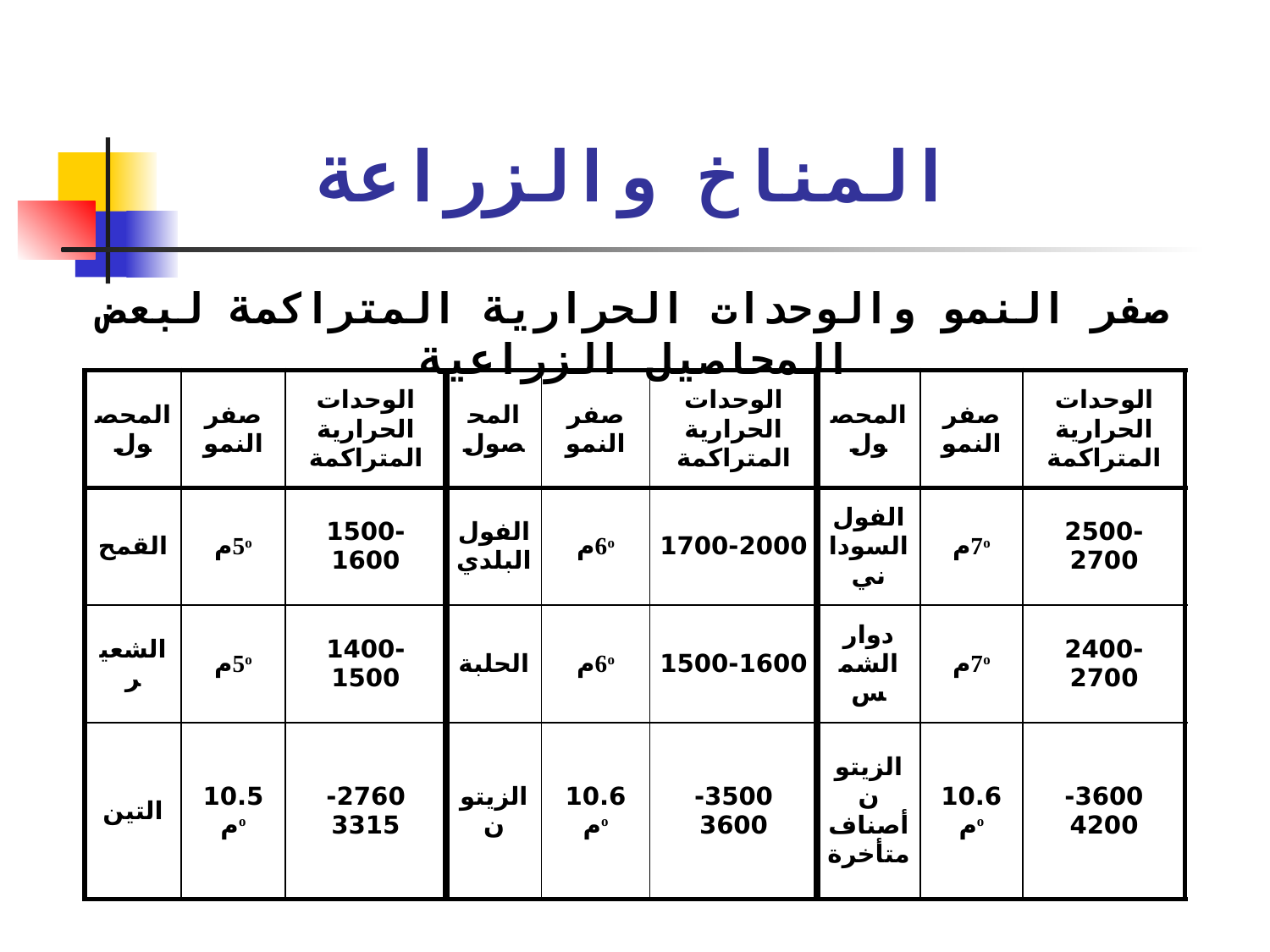

# المناخ والزراعة
صفر النمو والوحدات الحرارية المتراكمة لبعض المحاصيل الزراعية

| المحصول | صفر النمو | الوحدات الحرارية المتراكمة | المحصول | صفر النمو | الوحدات الحرارية المتراكمة | المحصول | صفر النمو | الوحدات الحرارية المتراكمة |
| --- | --- | --- | --- | --- | --- | --- | --- | --- |
| القمح | 5oم | 1500-1600 | الفول البلدي | 6oم | 1700-2000 | الفول السوداني | 7oم | 2500-2700 |
| الشعير | 5oم | 1400-1500 | الحلبة | 6oم | 1500-1600 | دوار الشمس | 7oم | 2400-2700 |
| التين | 10.5 oم | 2760- 3315 | الزيتون | 10.6 oم | 3500- 3600 | الزيتون أصناف متأخرة | 10.6 oم | 3600- 4200 |